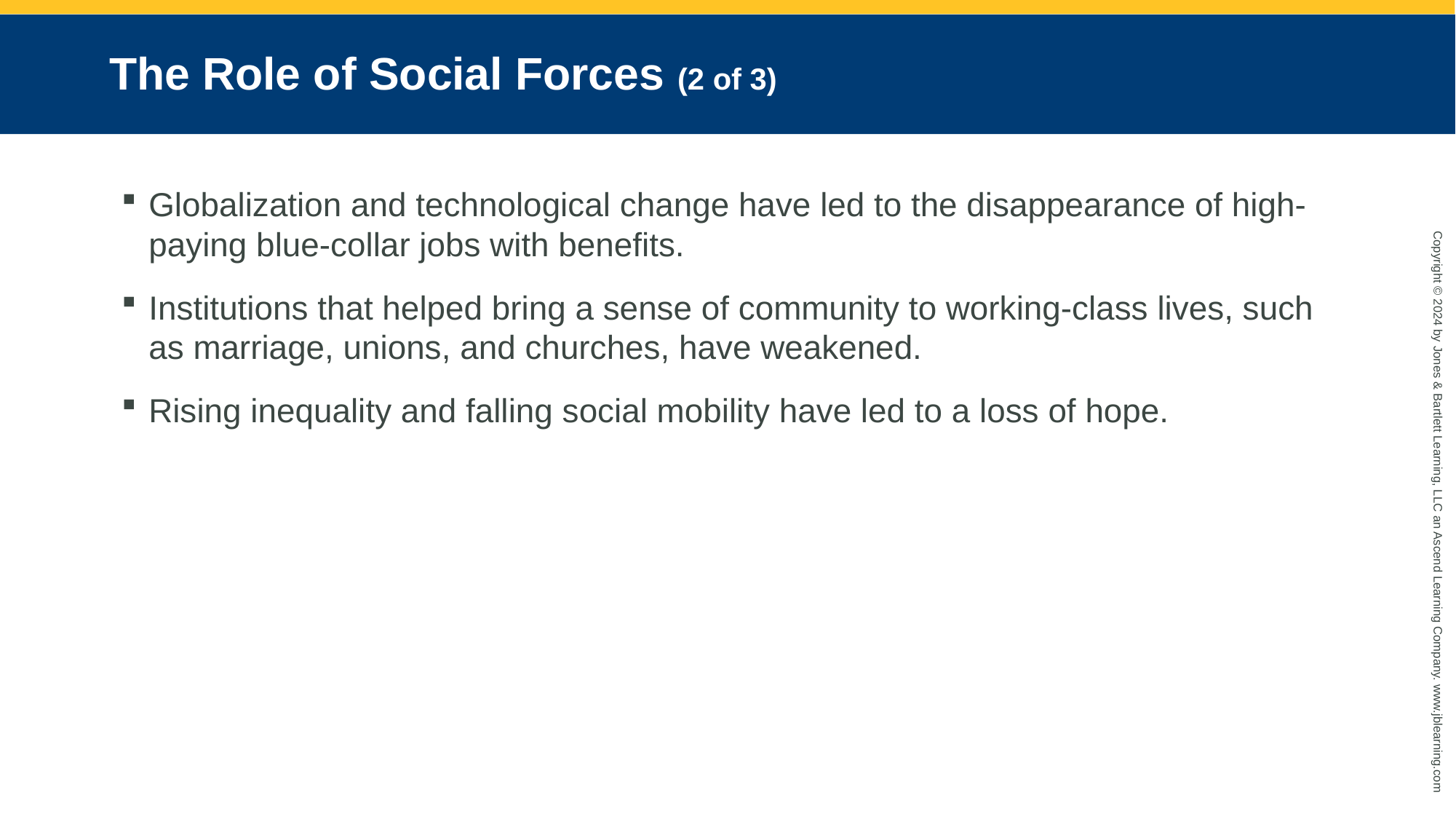

# The Role of Social Forces (2 of 3)
Globalization and technological change have led to the disappearance of high-paying blue-collar jobs with benefits.
Institutions that helped bring a sense of community to working-class lives, such as marriage, unions, and churches, have weakened.
Rising inequality and falling social mobility have led to a loss of hope.